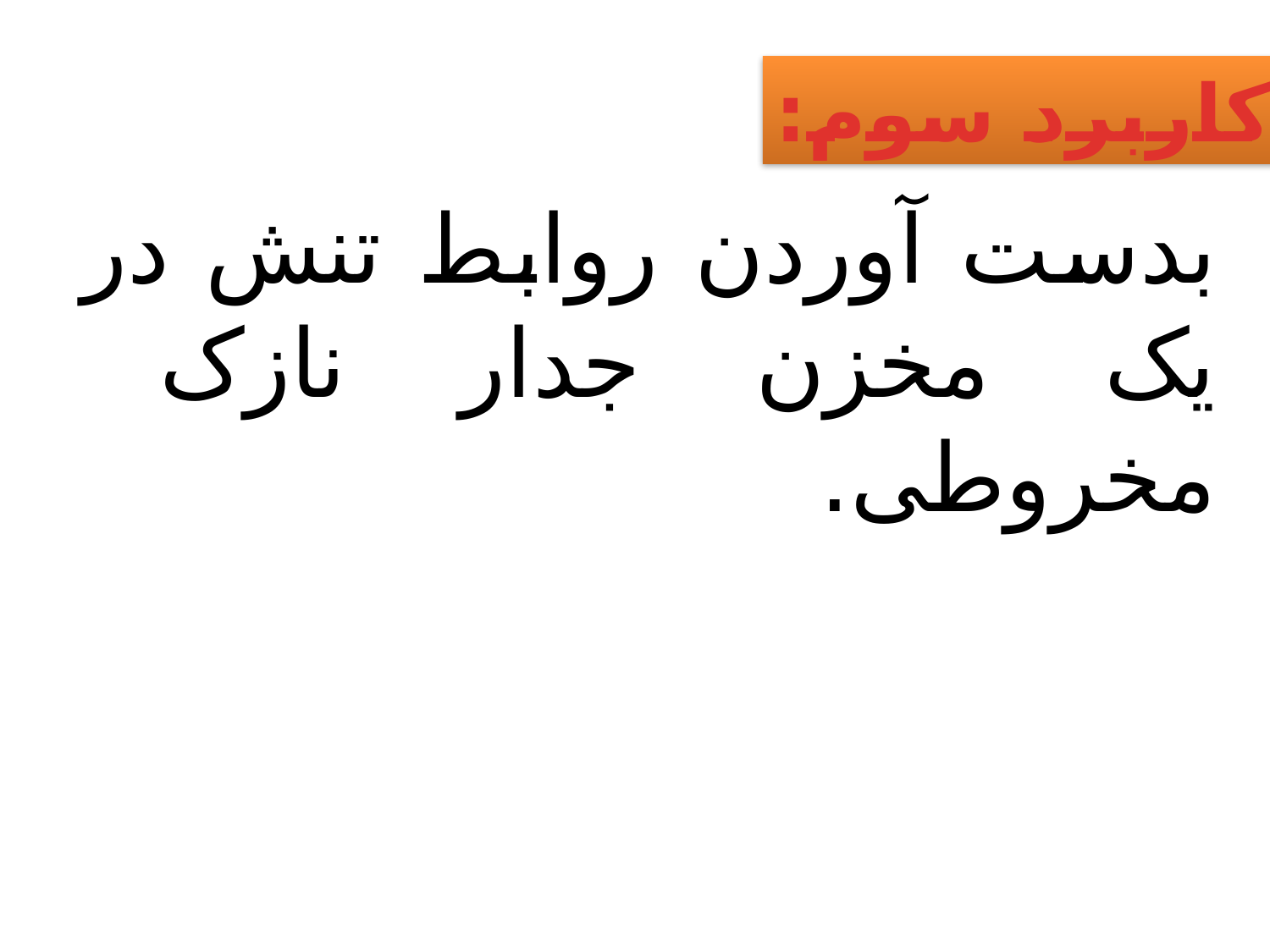

کاربرد سوم:
بدست آوردن روابط تنش در یک مخزن جدار نازک مخروطی.